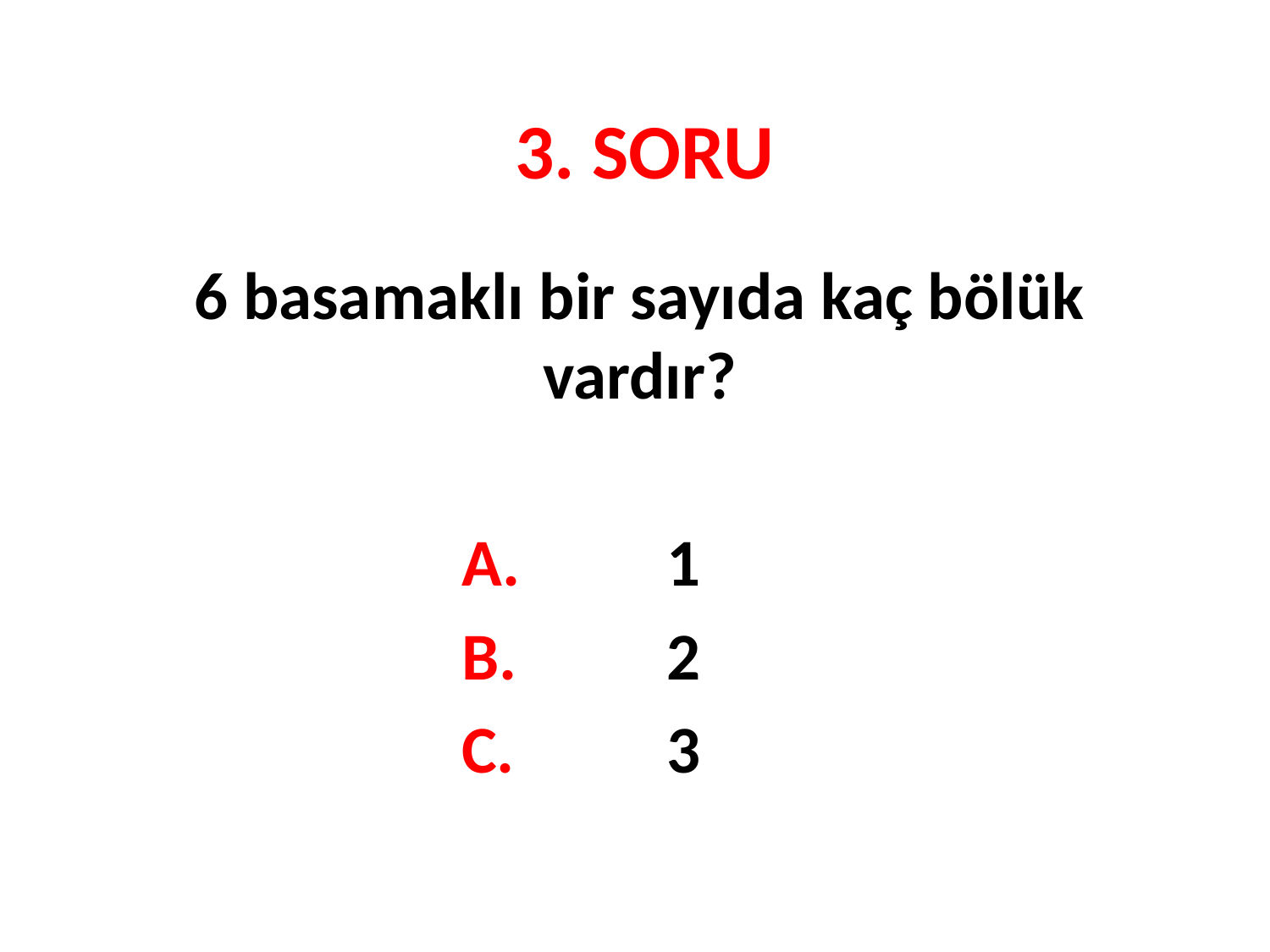

# 3. SORU
6 basamaklı bir sayıda kaç bölük vardır?

1
2
3